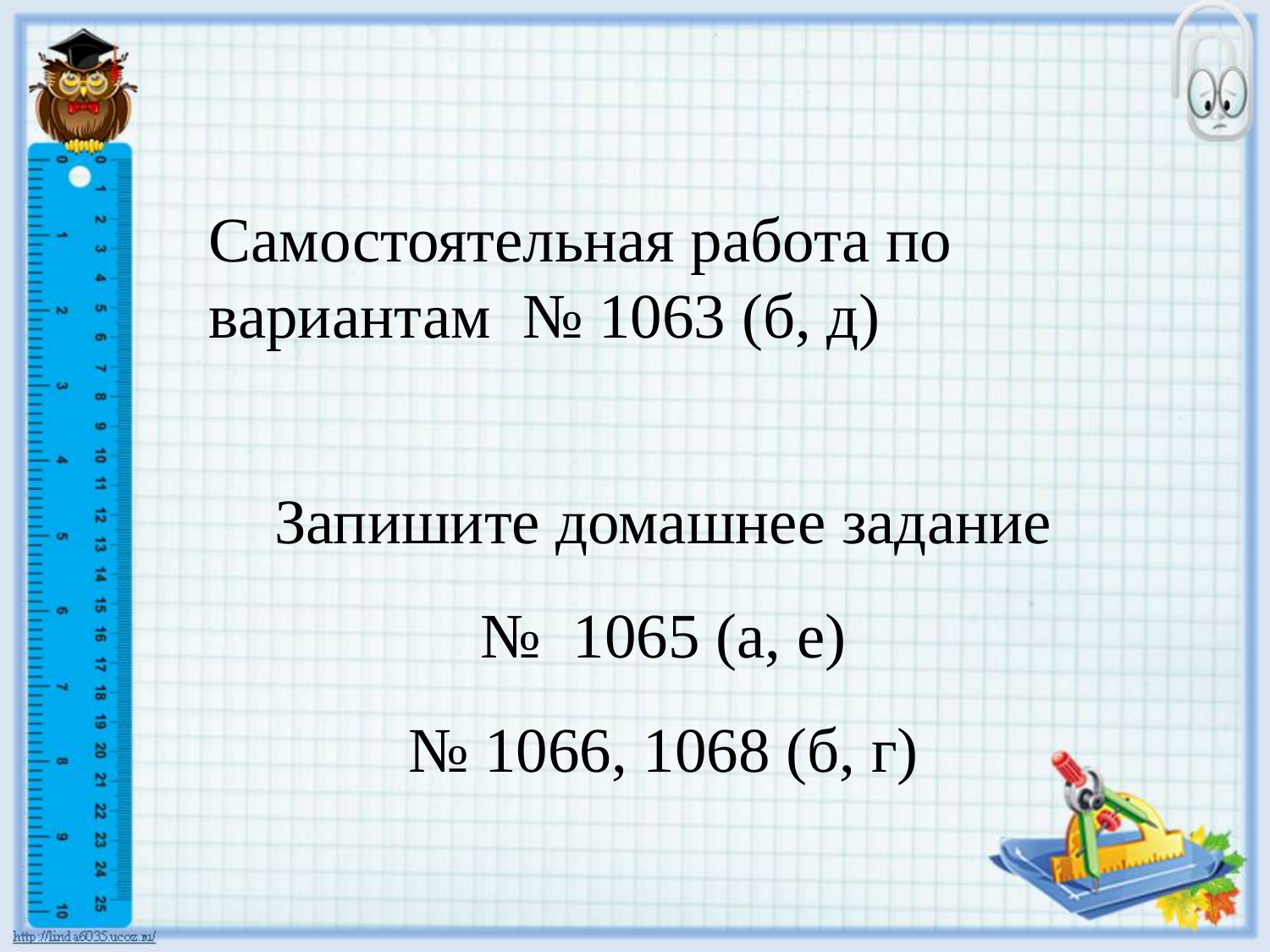

Самостоятельная работа по вариантам  № 1063 (б, д)
Запишите домашнее задание
№  1065 (а, е)
№ 1066, 1068 (б, г)